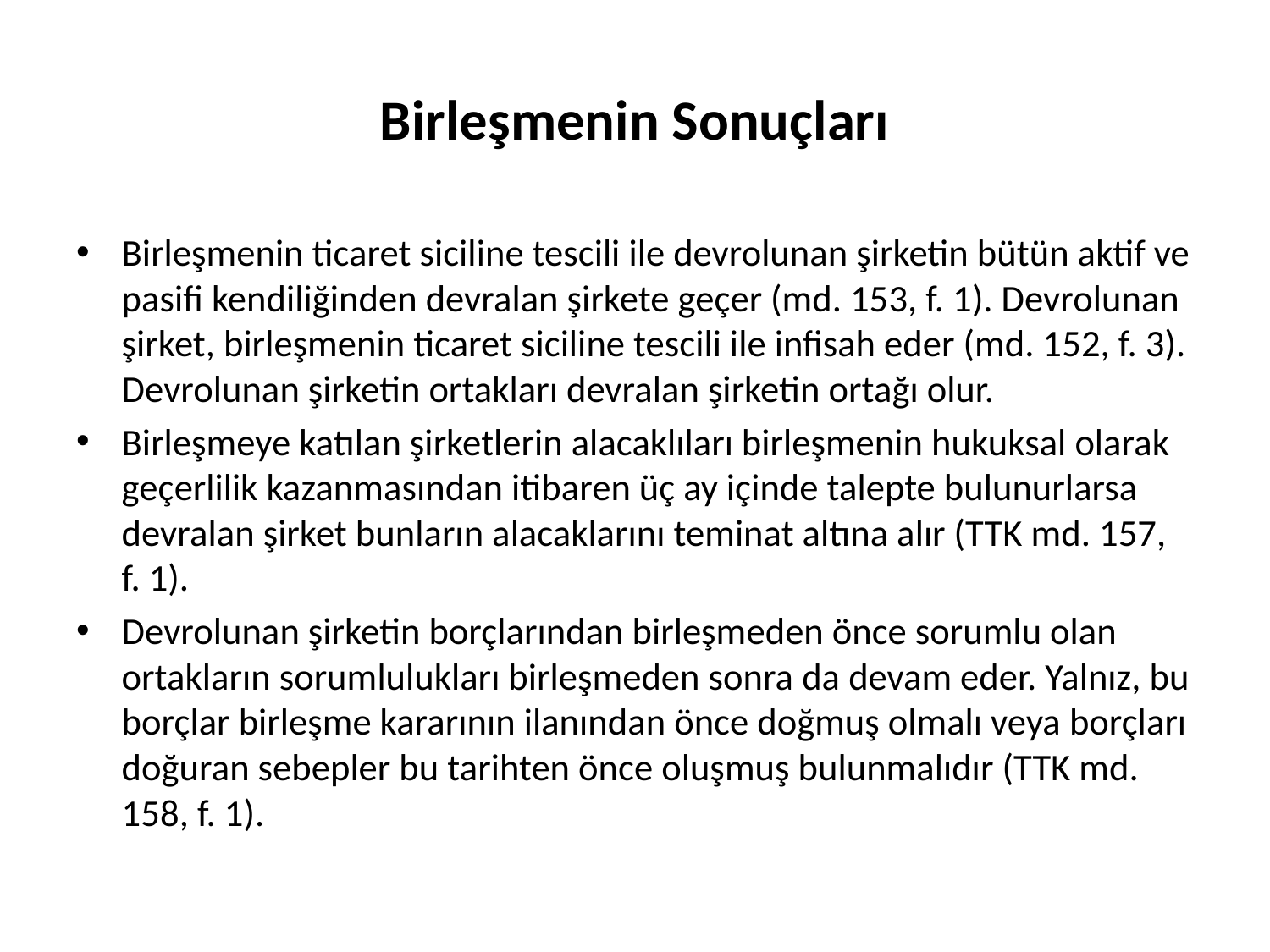

# Birleşmenin Sonuçları
Birleşmenin ticaret siciline tescili ile devrolunan şirketin bütün aktif ve pasifi kendiliğinden devralan şirkete geçer (md. 153, f. 1). Devrolunan şirket, birleşmenin ticaret siciline tescili ile infisah eder (md. 152, f. 3). Devrolunan şirketin ortakları devralan şirketin ortağı olur.
Birleşmeye katılan şirketlerin alacaklıları birleşmenin hukuksal olarak geçerlilik kazanmasından itibaren üç ay içinde talepte bulunurlarsa devralan şirket bunların alacaklarını teminat altına alır (TTK md. 157, f. 1).
Devrolunan şirketin borçlarından birleşmeden önce sorumlu olan ortakların sorumlulukları birleşmeden sonra da devam eder. Yalnız, bu borçlar birleşme kararının ilanından önce doğmuş olmalı veya borçları doğuran sebepler bu tarihten önce oluşmuş bulunmalıdır (TTK md. 158, f. 1).